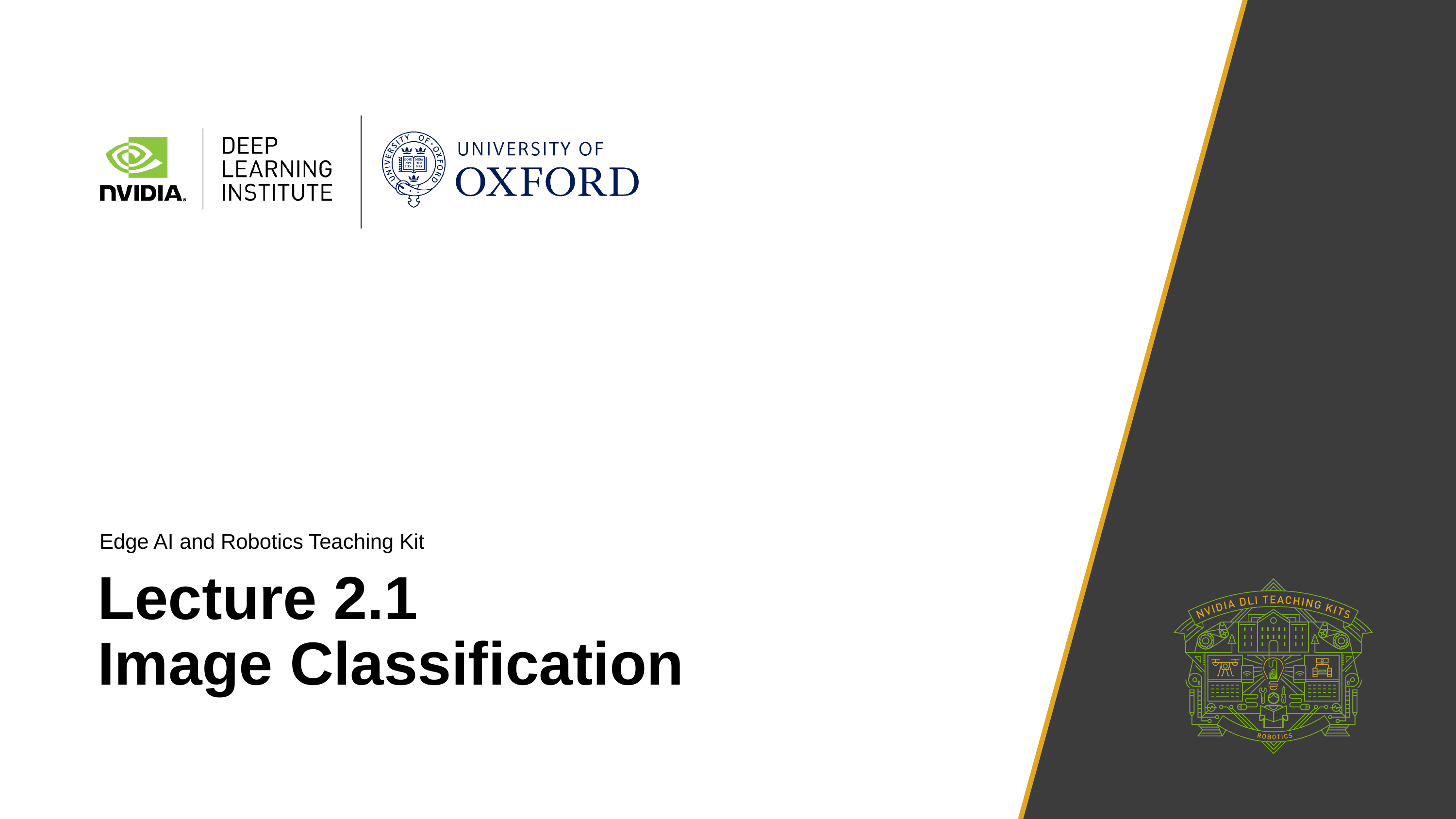

Edge AI and Robotics Teaching Kit
# Lecture 2.1  Image Classification